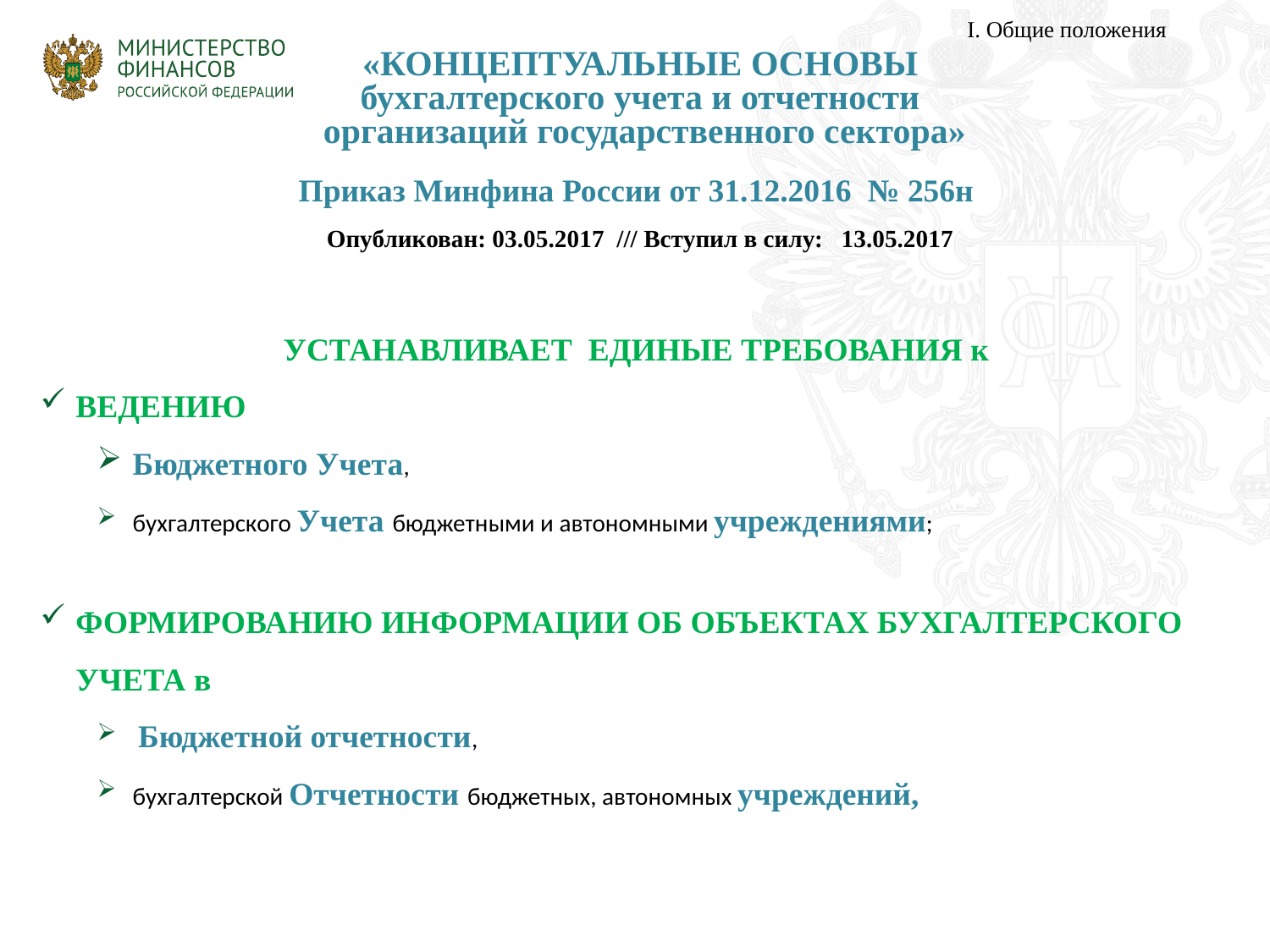

I. Общие положения
# «КОНЦЕПТУАЛЬНЫЕ ОСНОВЫ бухгалтерского учета и отчетности организаций государственного сектора»
Приказ Минфина России от 31.12.2016  № 256н
Опубликован: 03.05.2017  /// Вступил в силу:   13.05.2017

УСТАНАВЛИВАЕТ  ЕДИНЫЕ ТРЕБОВАНИЯ к
ВЕДЕНИЮ
Бюджетного Учета,
бухгалтерского Учета бюджетными и автономными учреждениями;

ФОРМИРОВАНИЮ ИНФОРМАЦИИ ОБ ОБЪЕКТАХ БУХГАЛТЕРСКОГО УЧЕТА в
 Бюджетной отчетности,
бухгалтерской Отчетности бюджетных, автономных учреждений,